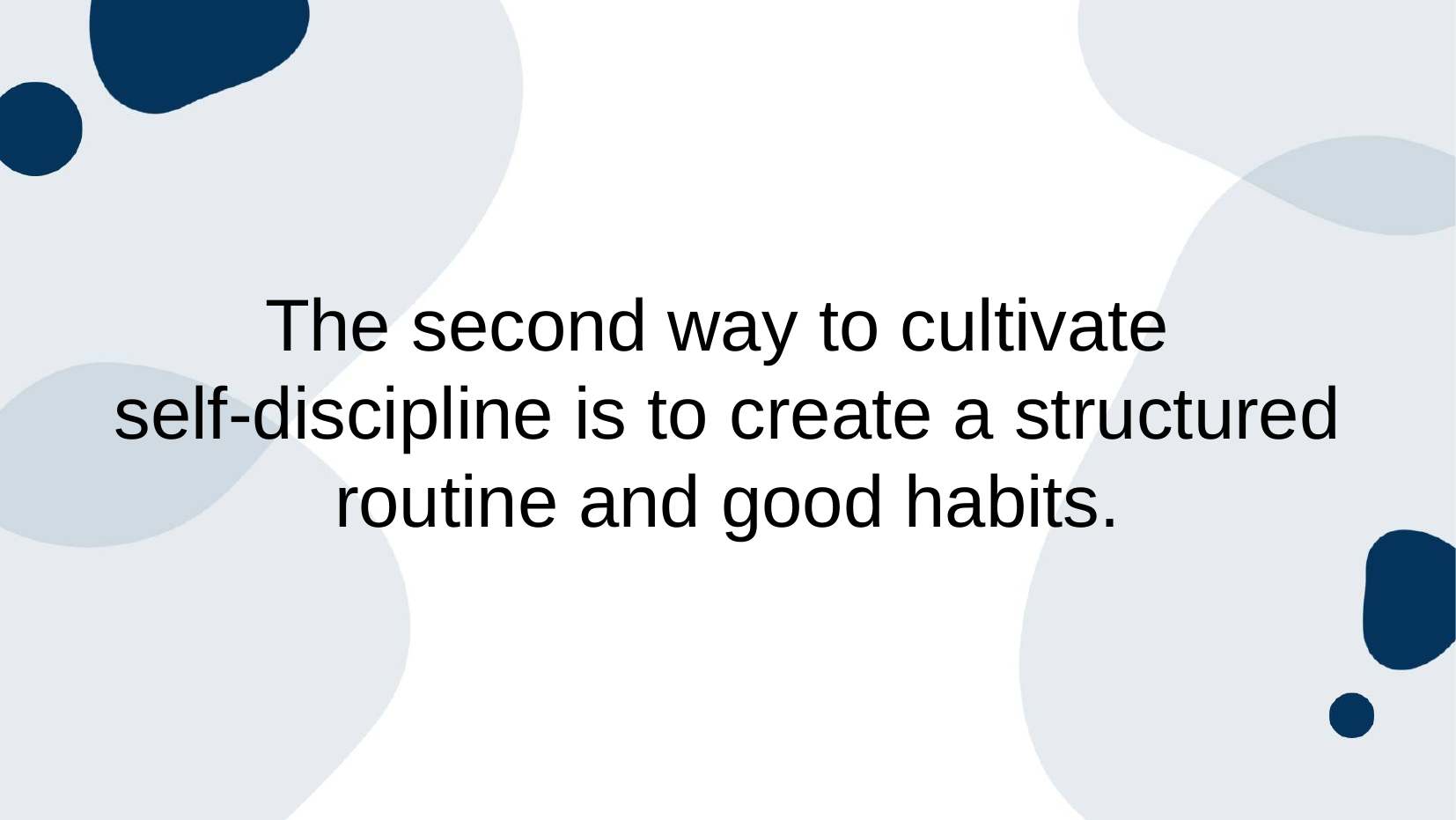

# The second way to cultivate
self-discipline is to create a structured routine and good habits.